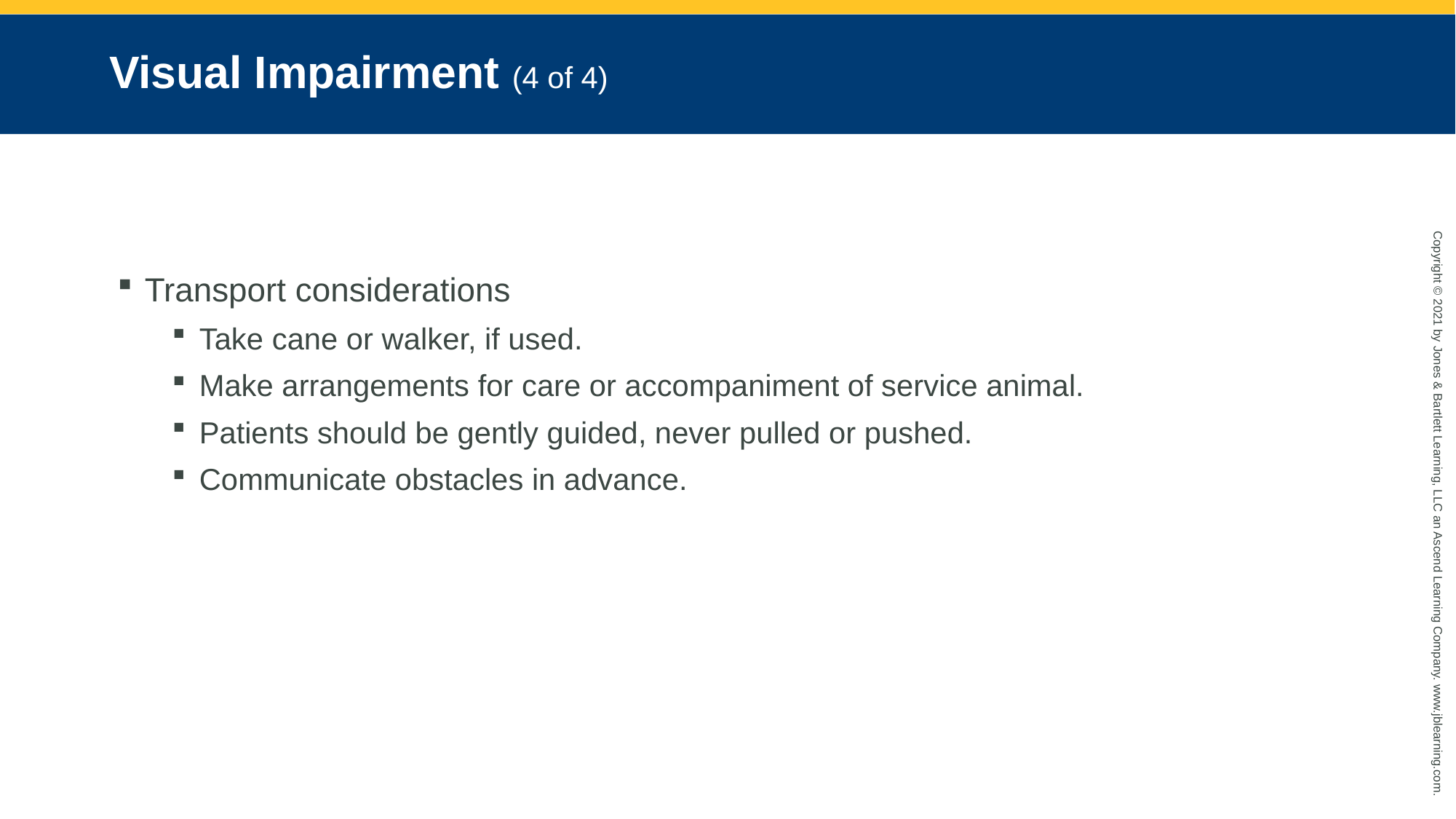

# Visual Impairment (4 of 4)
Transport considerations
Take cane or walker, if used.
Make arrangements for care or accompaniment of service animal.
Patients should be gently guided, never pulled or pushed.
Communicate obstacles in advance.